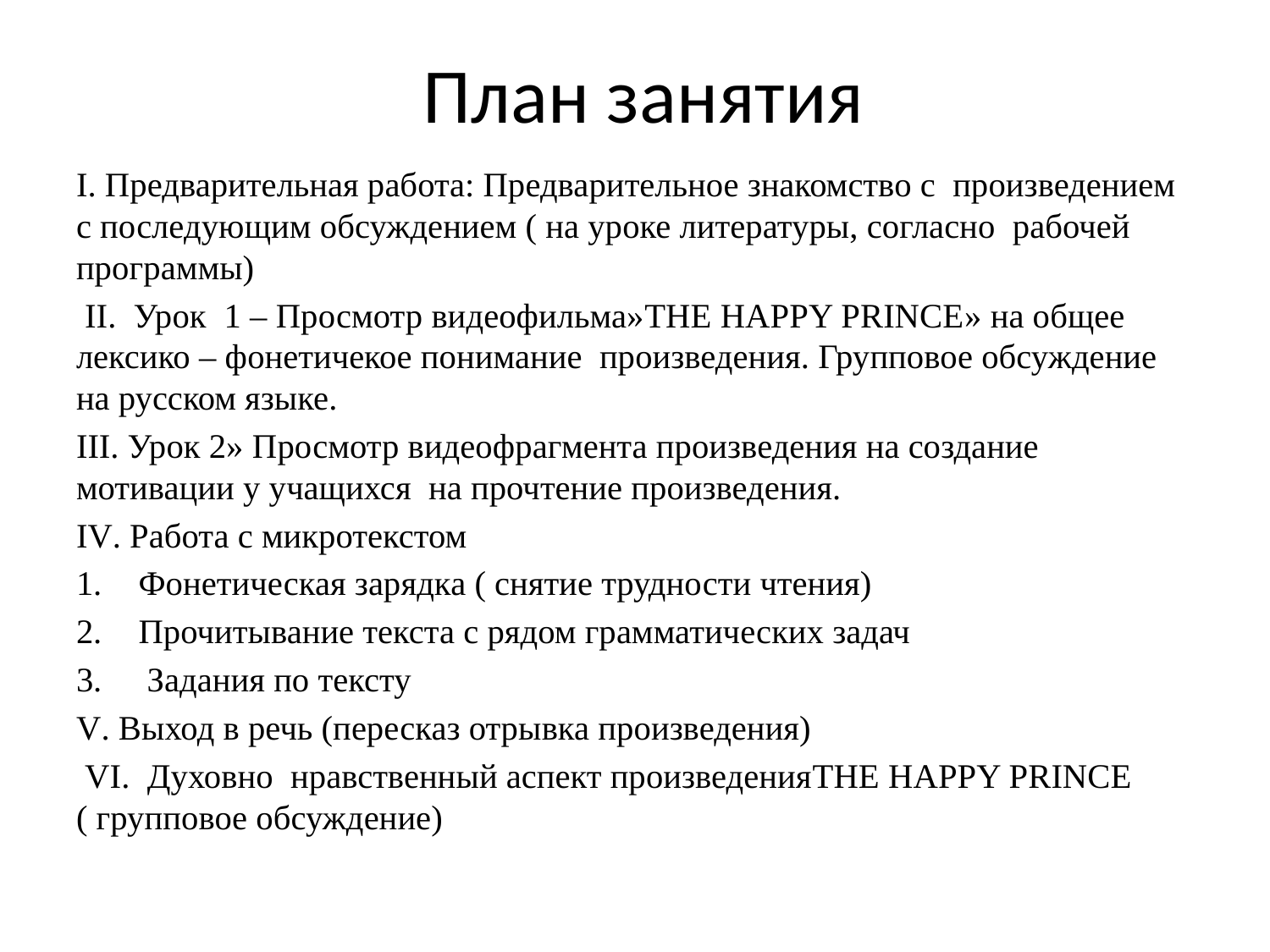

# План занятия
I. Предварительная работа: Предварительное знакомство с  произведением с последующим обсуждением ( на уроке литературы, согласно  рабочей программы)
 II.  Урок  1 – Просмотр видеофильма»THE HAPPY PRINCE» на общее   лексико – фонетичекое понимание  произведения. Групповое обсуждение на русском языке.
III. Урок 2» Просмотр видеофрагмента произведения на создание мотивации у учащихся  на прочтение произведения.
IV. Работа с микротекстом
Фонетическая зарядка ( снятие трудности чтения)
Прочитывание текста с рядом грамматических задач
 Задания по тексту
V. Выход в речь (пересказ отрывка произведения)
 VI.  Духовно  нравственный аспект произведенияTHE HAPPY PRINCE ( групповое обсуждение)